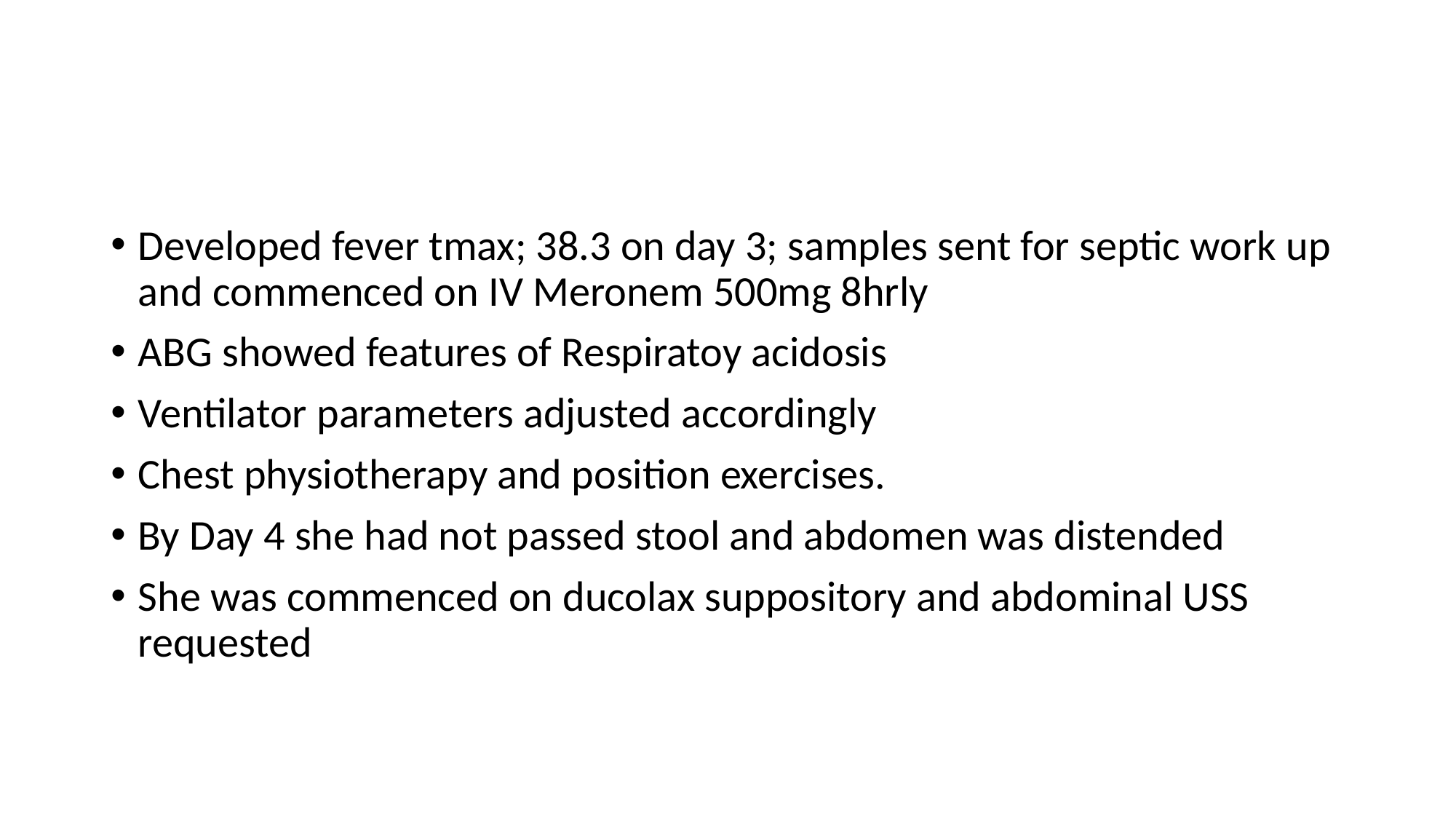

#
Developed fever tmax; 38.3 on day 3; samples sent for septic work up and commenced on IV Meronem 500mg 8hrly
ABG showed features of Respiratoy acidosis
Ventilator parameters adjusted accordingly
Chest physiotherapy and position exercises.
By Day 4 she had not passed stool and abdomen was distended
She was commenced on ducolax suppository and abdominal USS requested